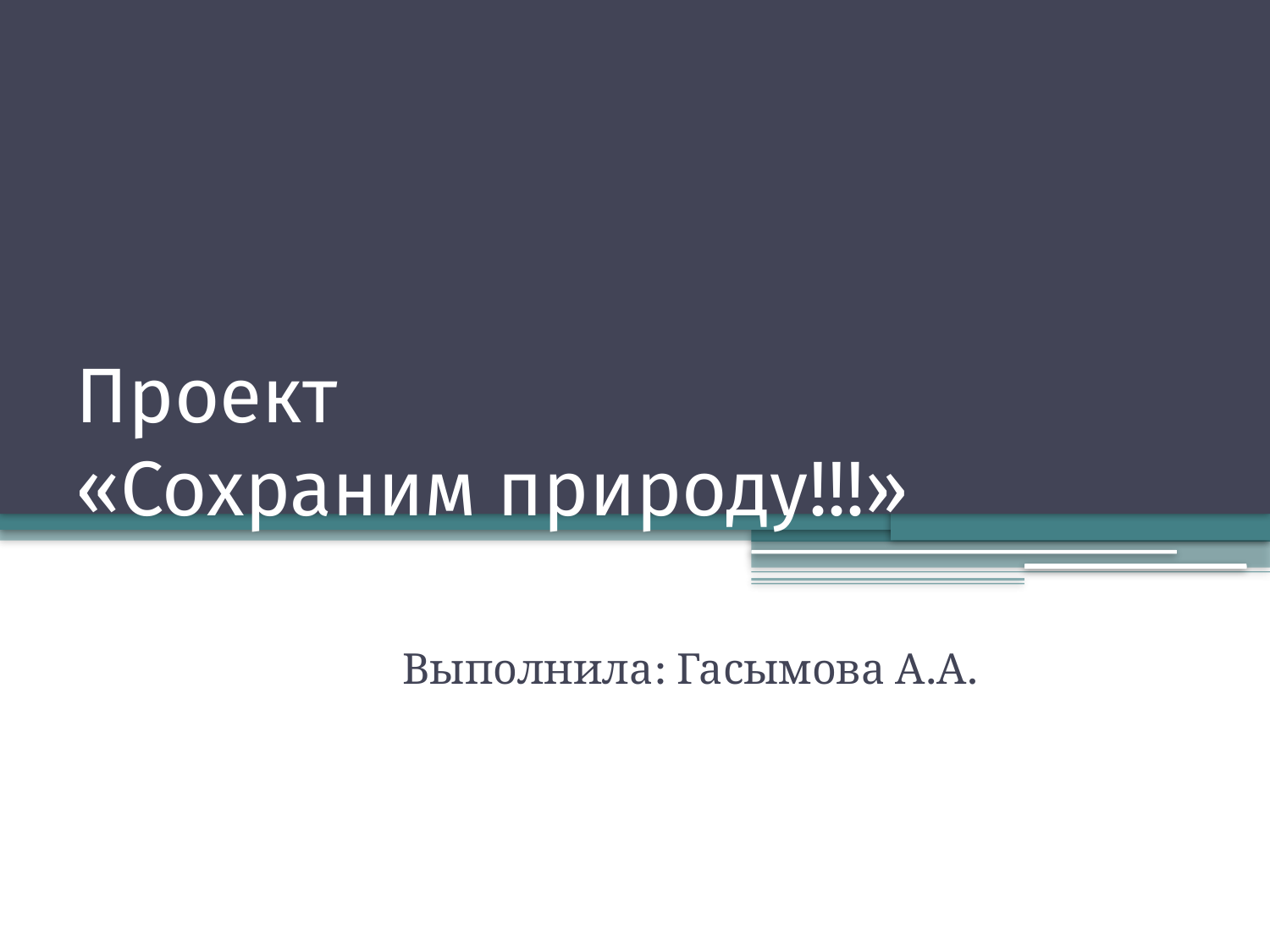

# Проект «Сохраним природу!!!»
Выполнила: Гасымова А.А.